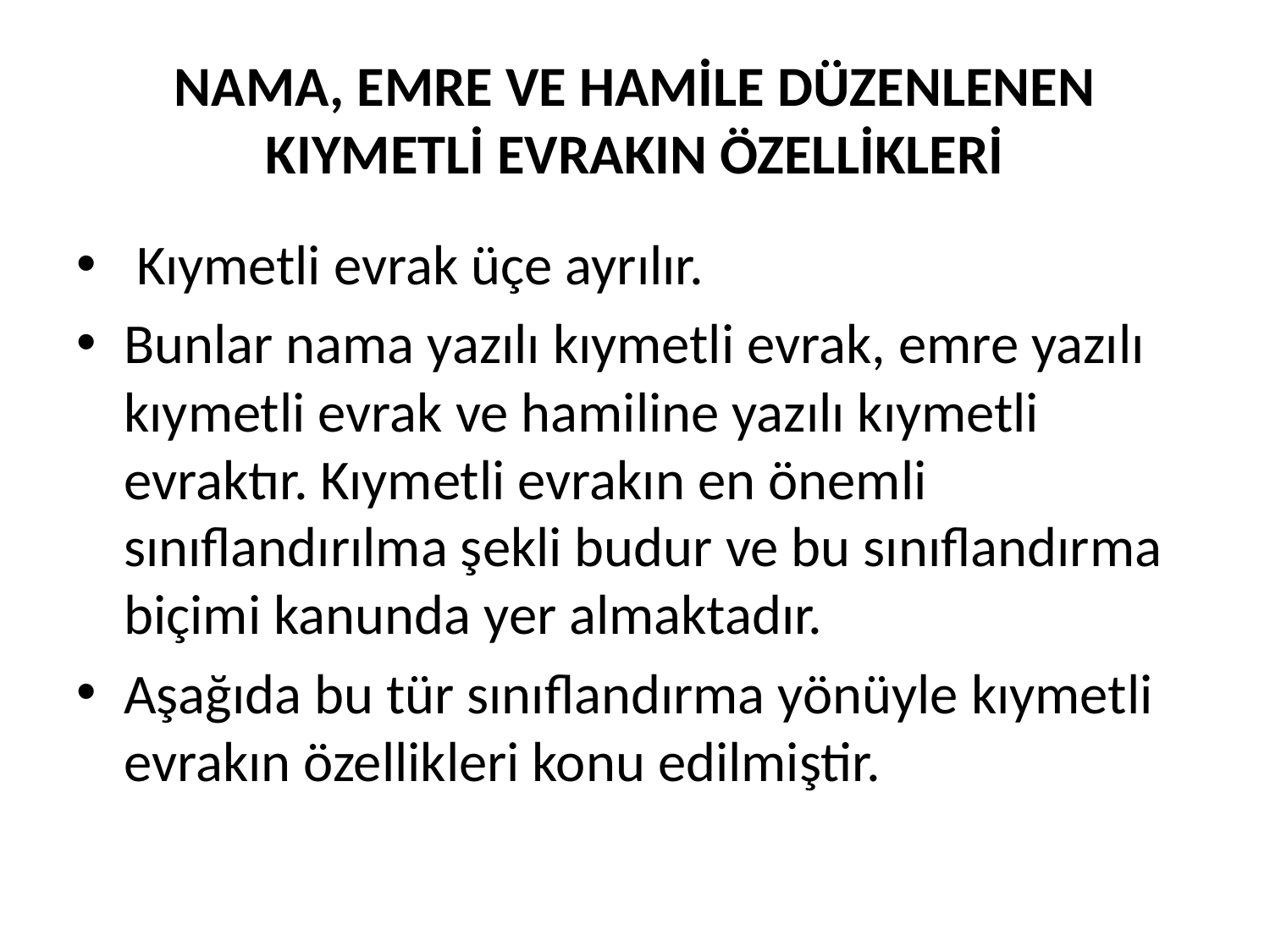

# NAMA, EMRE VE HAMİLE DÜZENLENEN KIYMETLİ EVRAKIN ÖZELLİKLERİ
 Kıymetli evrak üçe ayrılır.
Bunlar nama yazılı kıymetli evrak, emre yazılı kıymetli evrak ve hamiline yazılı kıymetli evraktır. Kıymetli evrakın en önemli sınıflandırılma şekli budur ve bu sınıflandırma biçimi kanunda yer almaktadır.
Aşağıda bu tür sınıflandırma yönüyle kıymetli evrakın özellikleri konu edilmiştir.